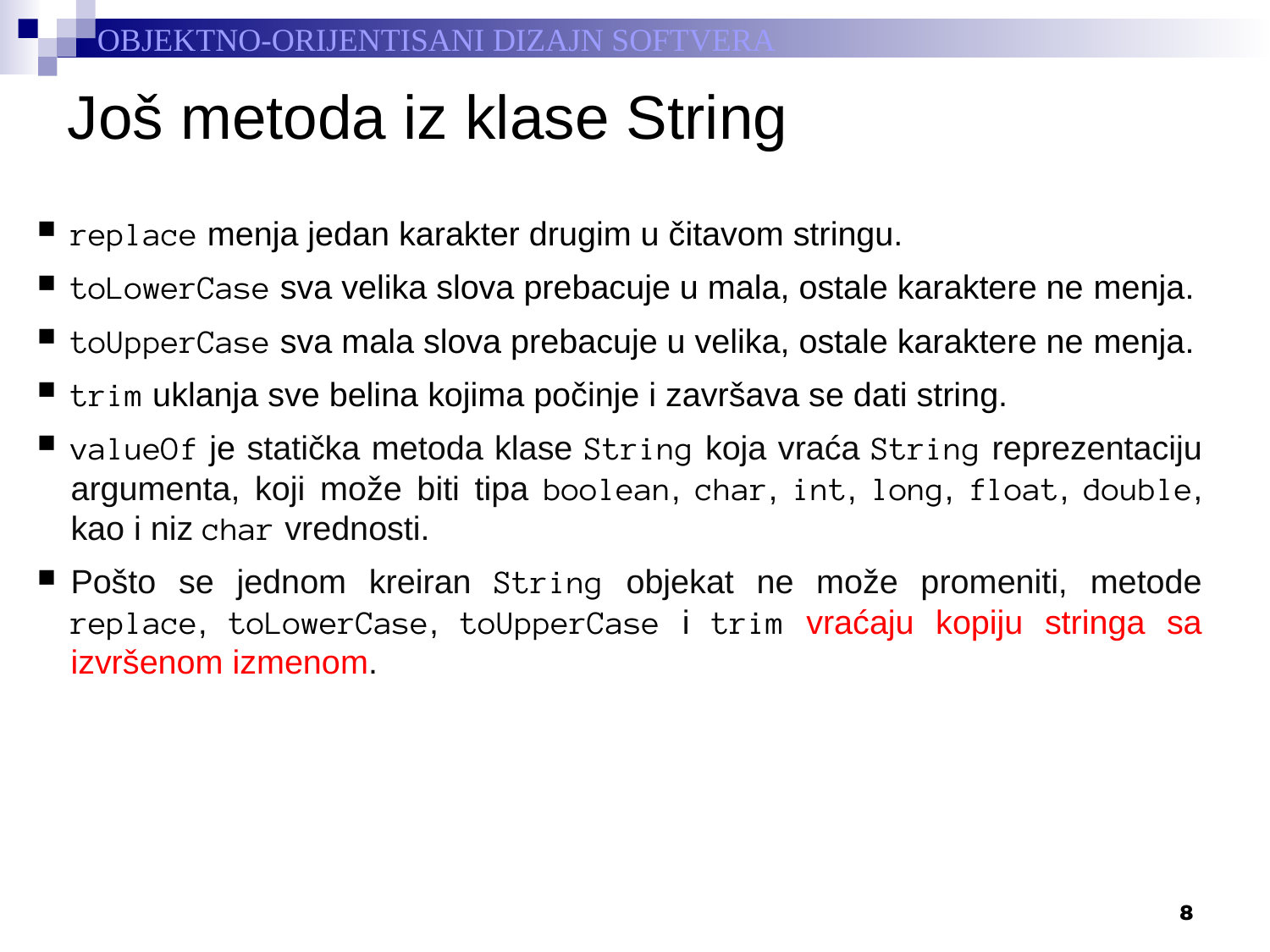

# Još metoda iz klase String
replace menja jedan karakter drugim u čitavom stringu.
toLowerCase sva velika slova prebacuje u mala, ostale karaktere ne menja.
toUpperCase sva mala slova prebacuje u velika, ostale karaktere ne menja.
trim uklanja sve belina kojima počinje i završava se dati string.
valueOf je statička metoda klase String koja vraća String reprezentaciju argumenta, koji može biti tipa boolean, char, int, long, float, double, kao i niz char vrednosti.
Pošto se jednom kreiran String objekat ne može promeniti, metode replace, toLowerCase, toUpperCase i trim vraćaju kopiju stringa sa izvršenom izmenom.
8